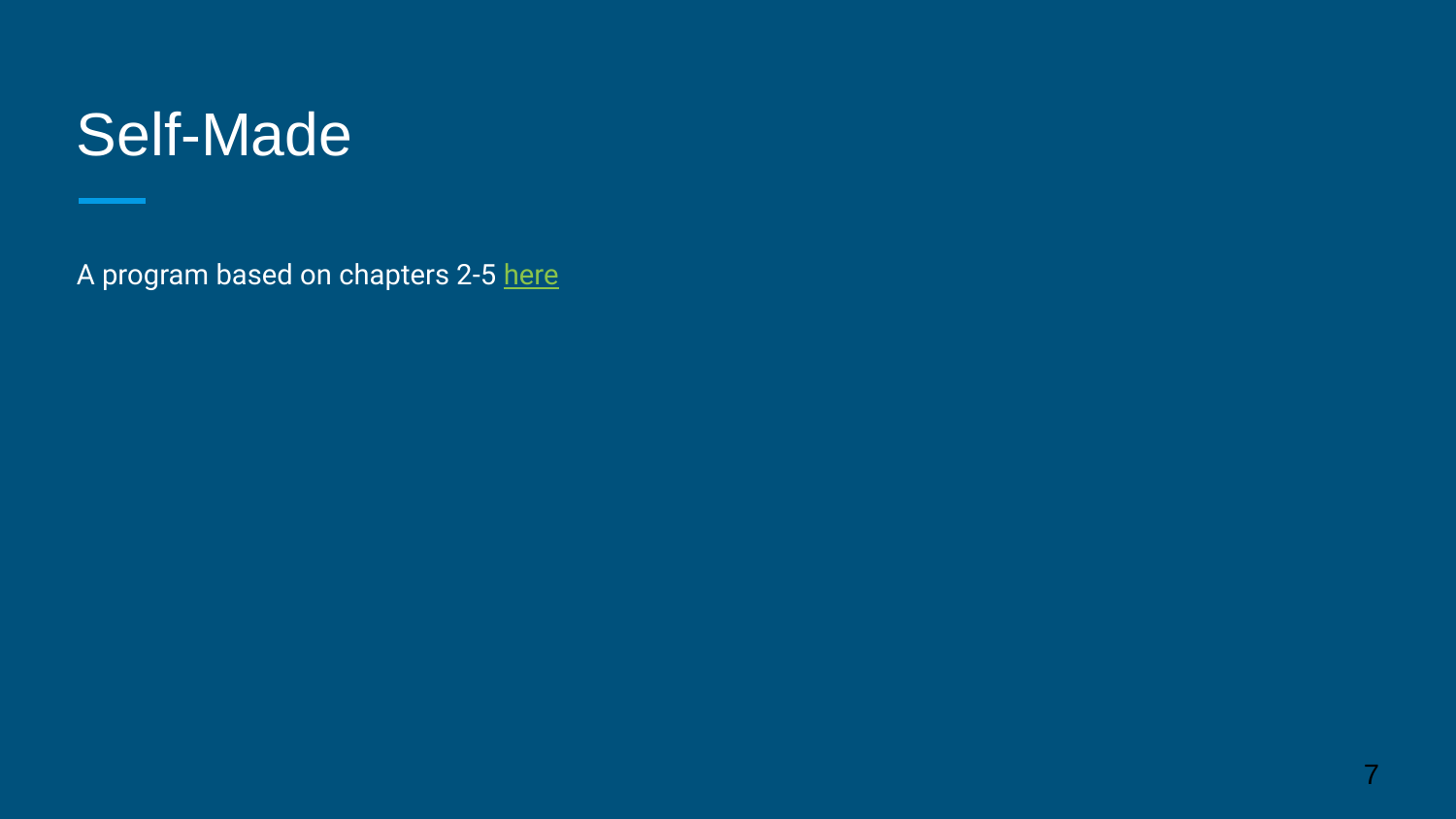

# Self-Made
A program based on chapters 2-5 here
7